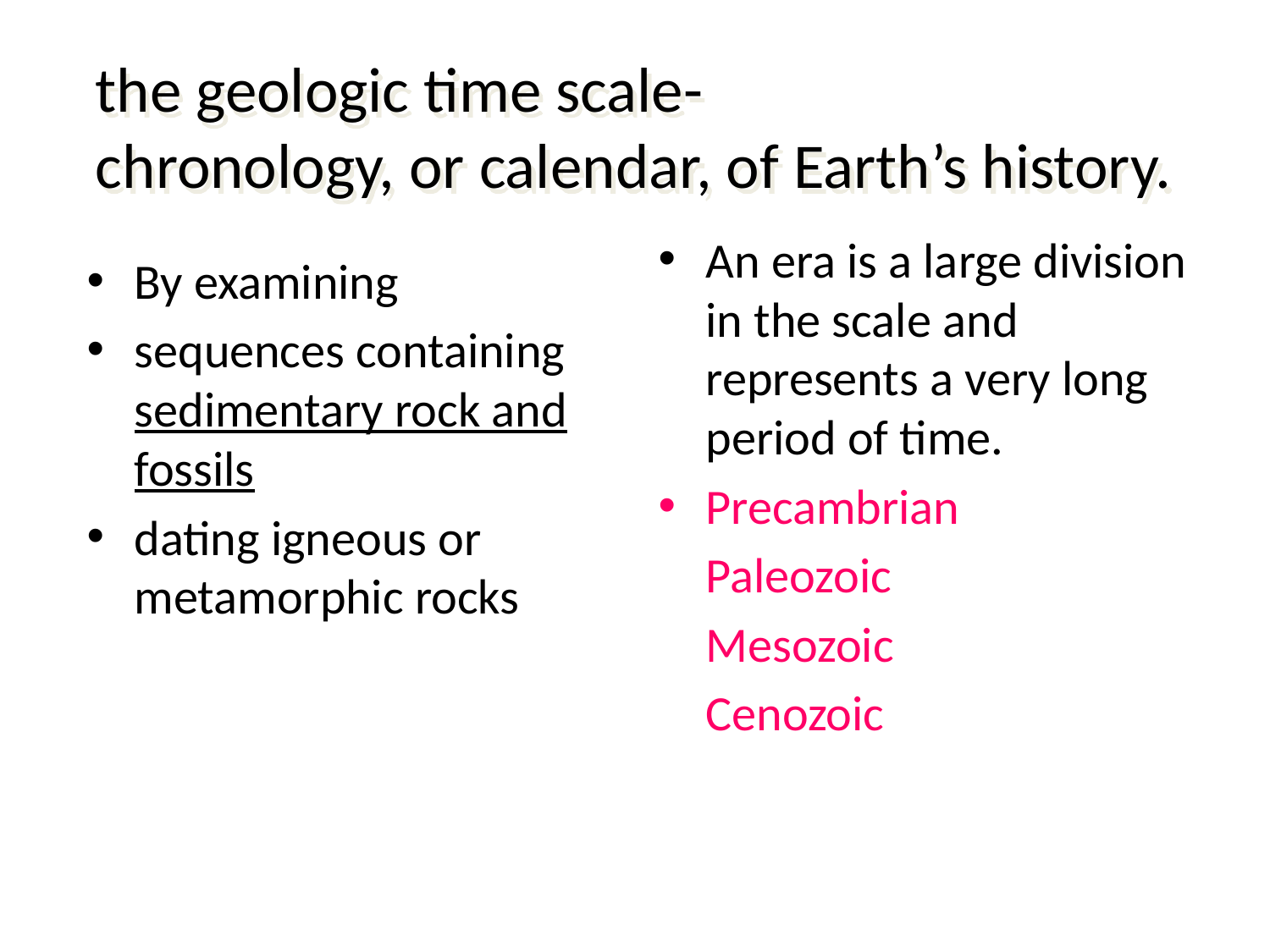

the geologic time scale-
chronology, or calendar, of Earth’s history.

An era is a large division in the scale and represents a very long period of time.
Precambrian
	Paleozoic
	Mesozoic
	Cenozoic

By examining
sequences containing sedimentary rock and fossils
dating igneous or metamorphic rocks